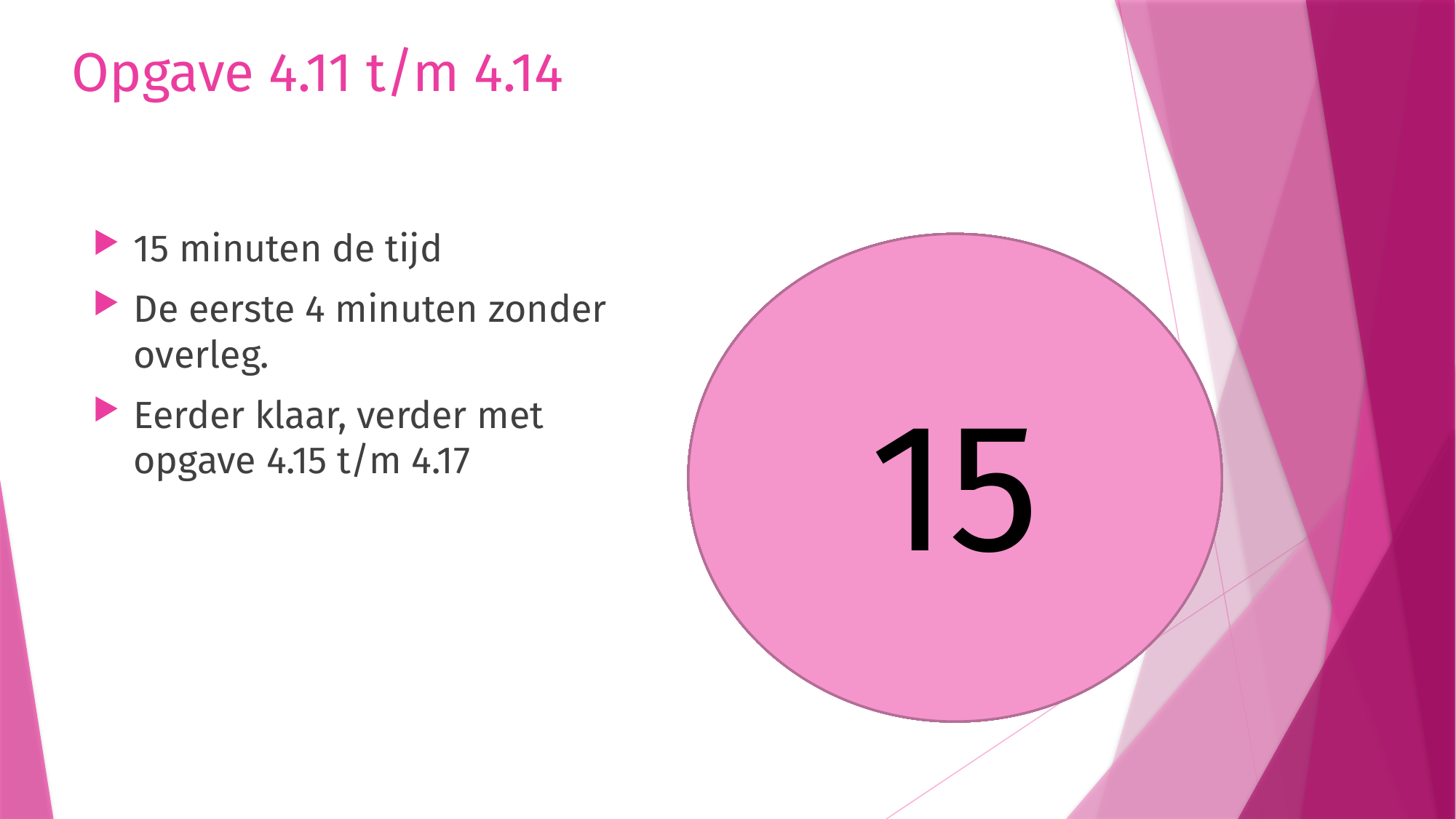

# Opgave 4.11 t/m 4.14
15 minuten de tijd
De eerste 4 minuten zonder overleg.
Eerder klaar, verder met opgave 4.15 t/m 4.17
14
15
13
12
11
10
8
9
5
6
7
4
3
1
2